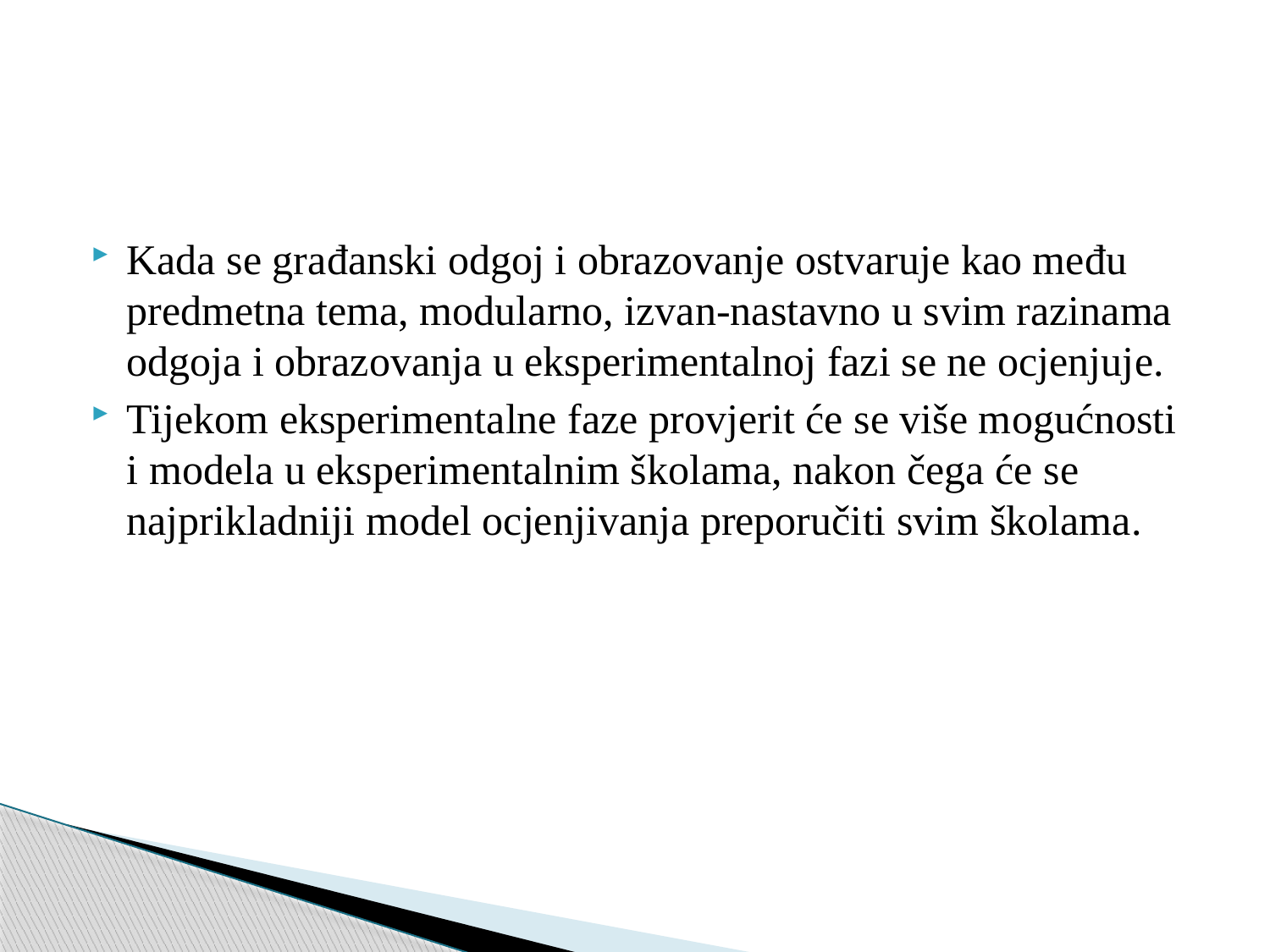

#
Kada se građanski odgoj i obrazovanje ostvaruje kao među predmetna tema, modularno, izvan-nastavno u svim razinama odgoja i obrazovanja u eksperimentalnoj fazi se ne ocjenjuje.
Tijekom eksperimentalne faze provjerit će se više mogućnosti i modela u eksperimentalnim školama, nakon čega će se najprikladniji model ocjenjivanja preporučiti svim školama.